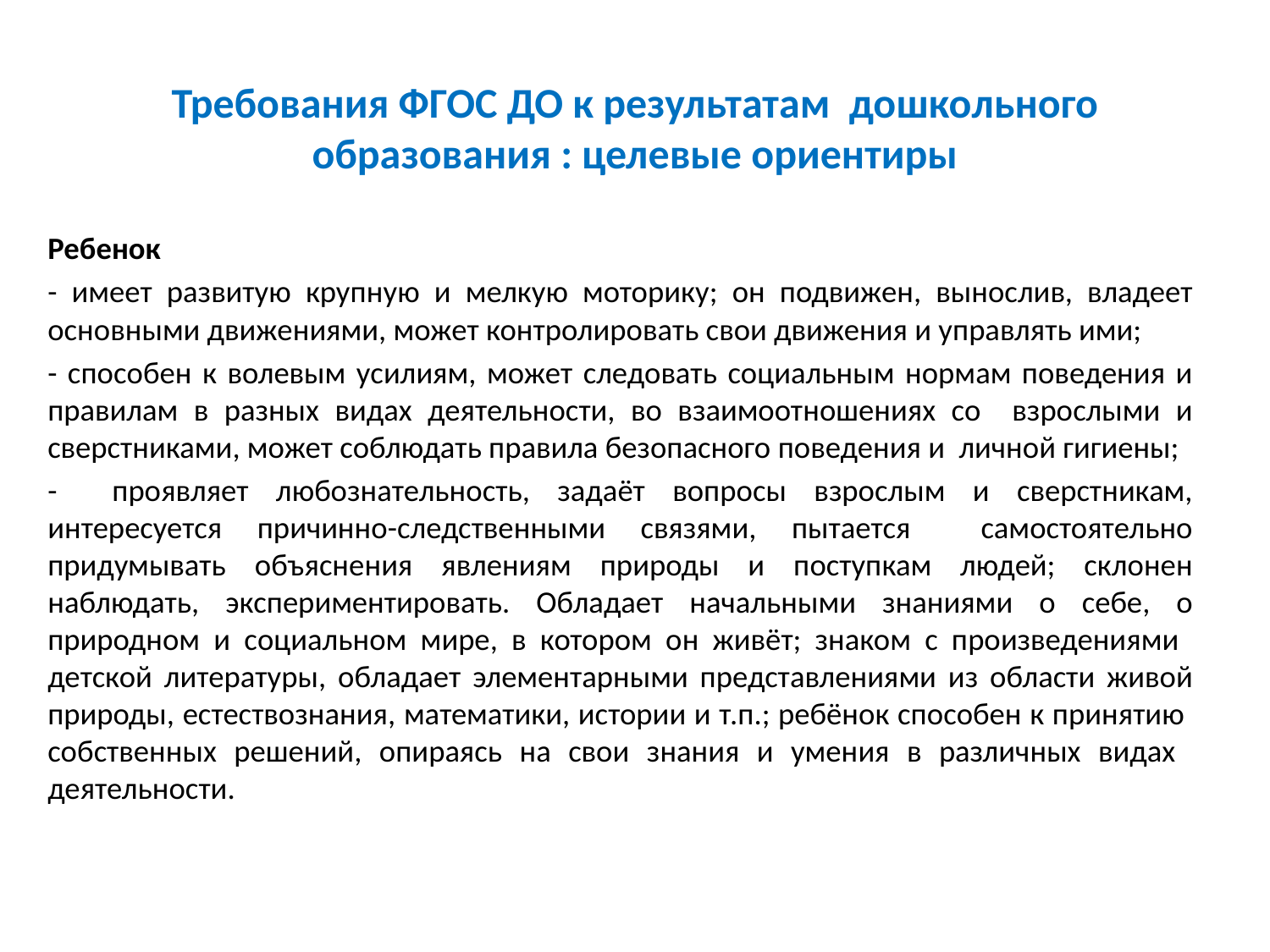

# Требования ФГОС ДО к результатам  дошкольного образования : целевые ориентиры
Ребенок
- имеет развитую крупную и мелкую моторику; он подвижен, вынослив, владеет основными движениями, может контролировать свои движения и управлять ими;
- способен к волевым усилиям, может следовать социальным нормам поведения и правилам в разных видах деятельности, во взаимоотношениях со  взрослыми и сверстниками, может соблюдать правила безопасного поведения и  личной гигиены;
-  проявляет любознательность, задаёт вопросы взрослым и сверстникам, интересуется причинно-следственными связями, пытается  самостоятельно придумывать объяснения явлениям природы и поступкам людей; склонен наблюдать, экспериментировать. Обладает начальными знаниями о себе, о природном и социальном мире, в котором он живёт; знаком с произведениями  детской литературы, обладает элементарными представлениями из области живой природы, естествознания, математики, истории и т.п.; ребёнок способен к принятию  собственных решений, опираясь на свои знания и умения в различных видах  деятельности.